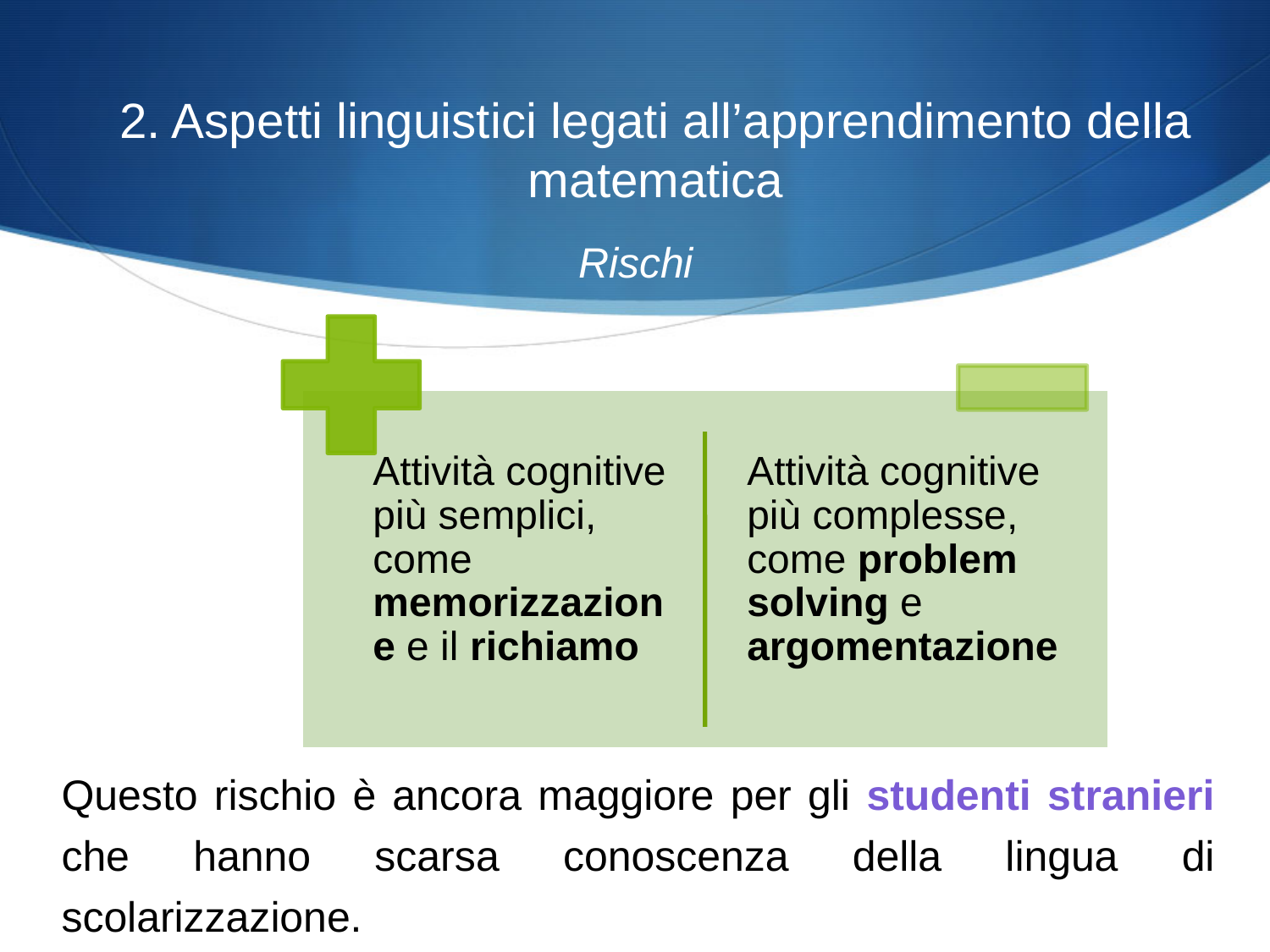

2. Aspetti linguistici legati all’apprendimento della matematica
# Rischi
Attività cognitive più semplici, come memorizzazione e il richiamo
Attività cognitive più complesse, come problem solving e argomentazione
Questo rischio è ancora maggiore per gli studenti stranieri che hanno scarsa conoscenza della lingua di scolarizzazione.